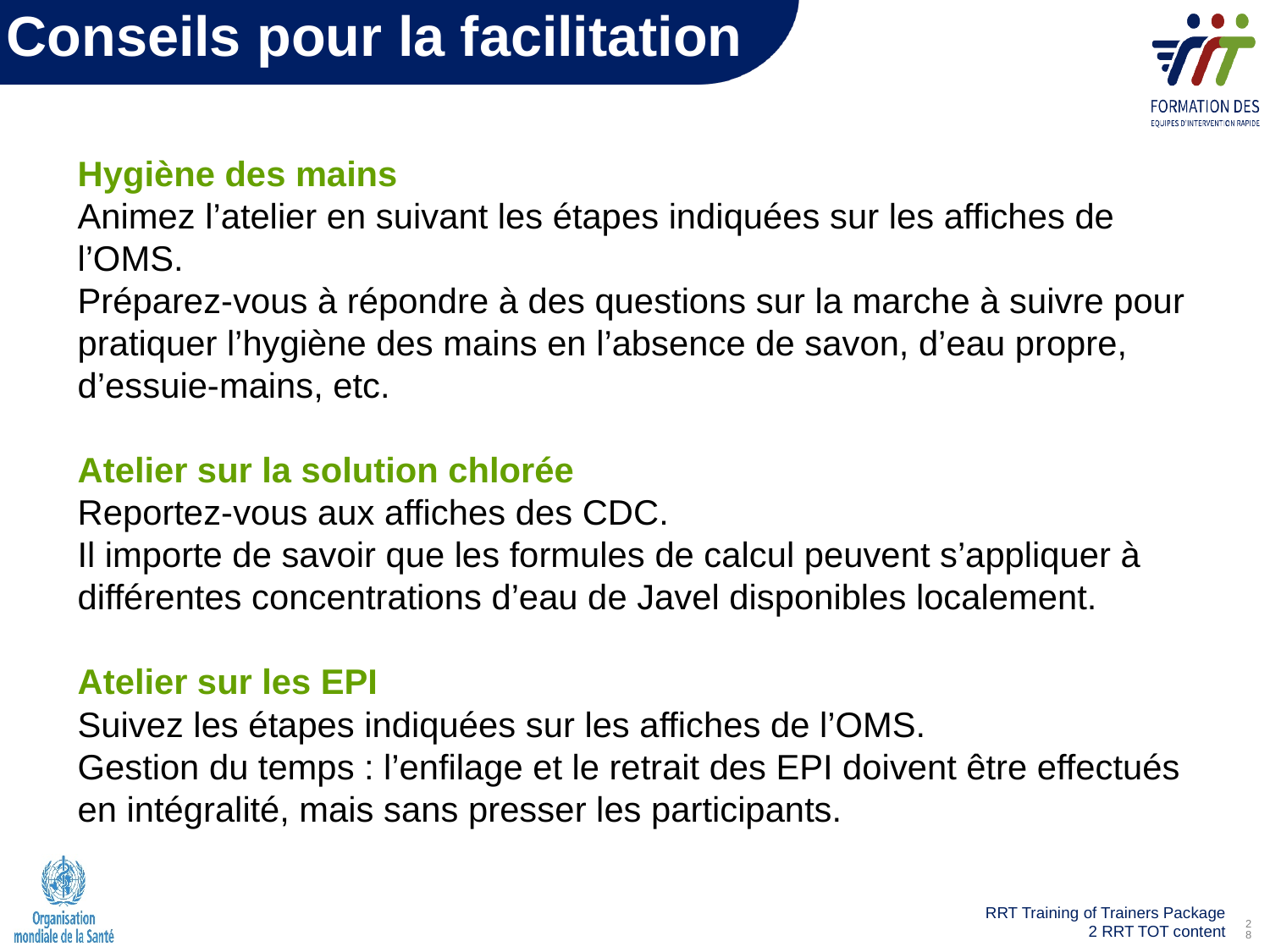

Conseils pour la facilitation
Hygiène des mains
Animez l’atelier en suivant les étapes indiquées sur les affiches de l’OMS.
Préparez-vous à répondre à des questions sur la marche à suivre pour pratiquer l’hygiène des mains en l’absence de savon, d’eau propre, d’essuie-mains, etc.

Atelier sur la solution chlorée
Reportez-vous aux affiches des CDC.
Il importe de savoir que les formules de calcul peuvent s’appliquer à différentes concentrations d’eau de Javel disponibles localement.

Atelier sur les EPI
Suivez les étapes indiquées sur les affiches de l’OMS.
Gestion du temps : l’enfilage et le retrait des EPI doivent être effectués en intégralité, mais sans presser les participants.